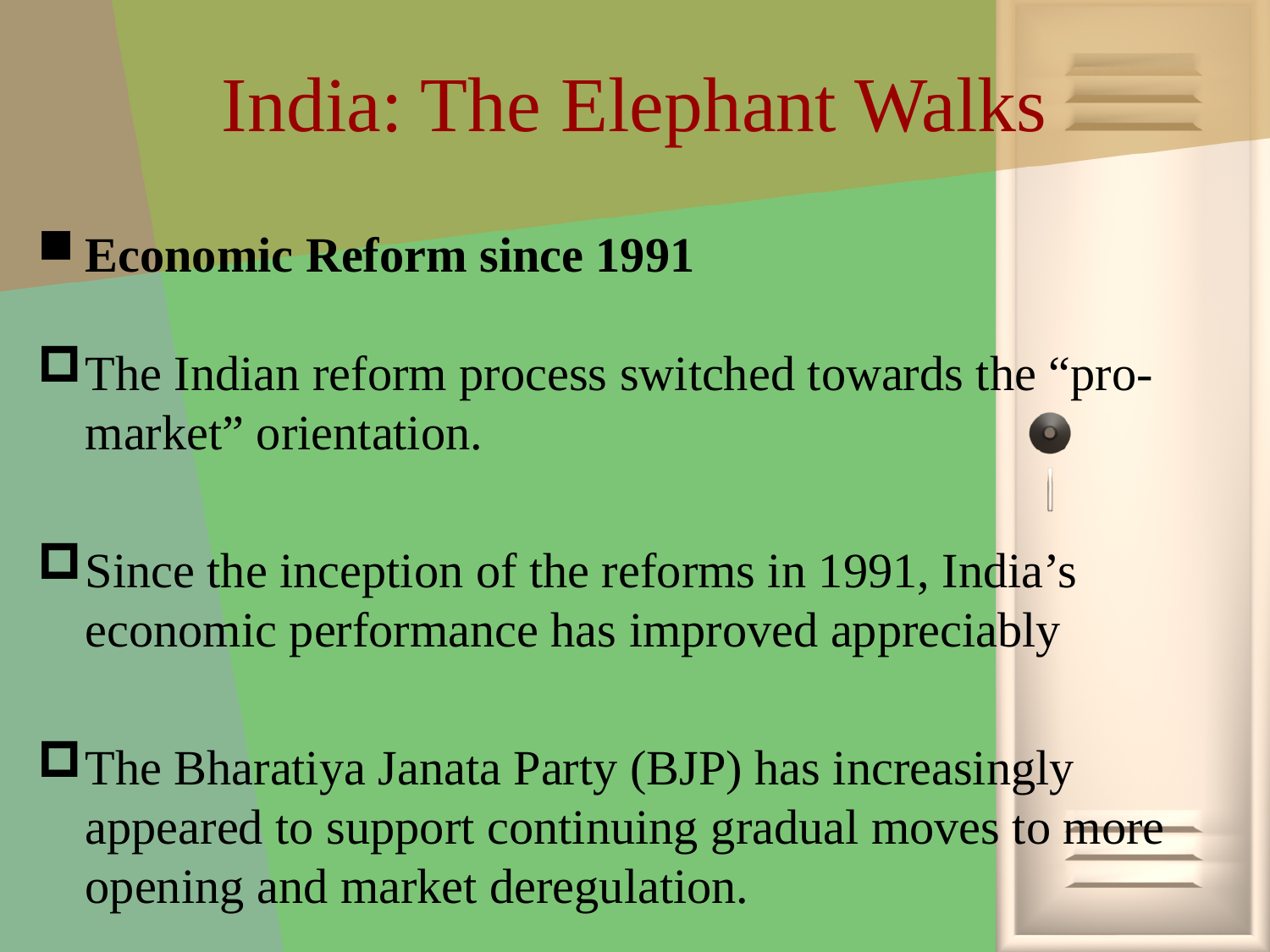

# India: The Elephant Walks
Economic Reform since 1991

The Indian reform process switched towards the “pro-market” orientation.

Since the inception of the reforms in 1991, India’s economic performance has improved appreciably

The Bharatiya Janata Party (BJP) has increasingly appeared to support continuing gradual moves to more opening and market deregulation.